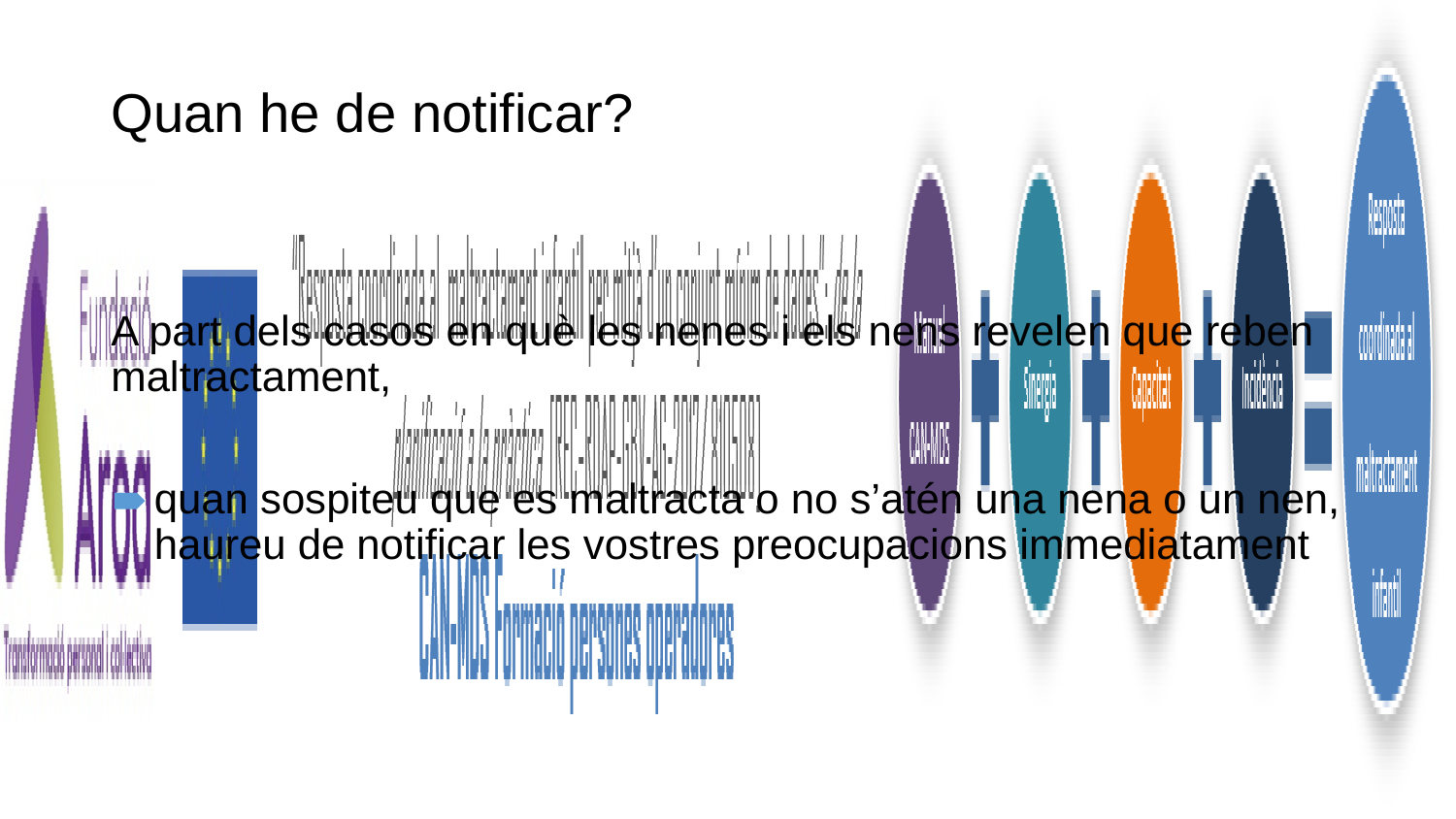

# Quan he de notificar?

A part dels casos en què les nenes i els nens revelen que reben maltractament,

quan sospiteu que es maltracta o no s’atén una nena o un nen, haureu de notificar les vostres preocupacions immediatament